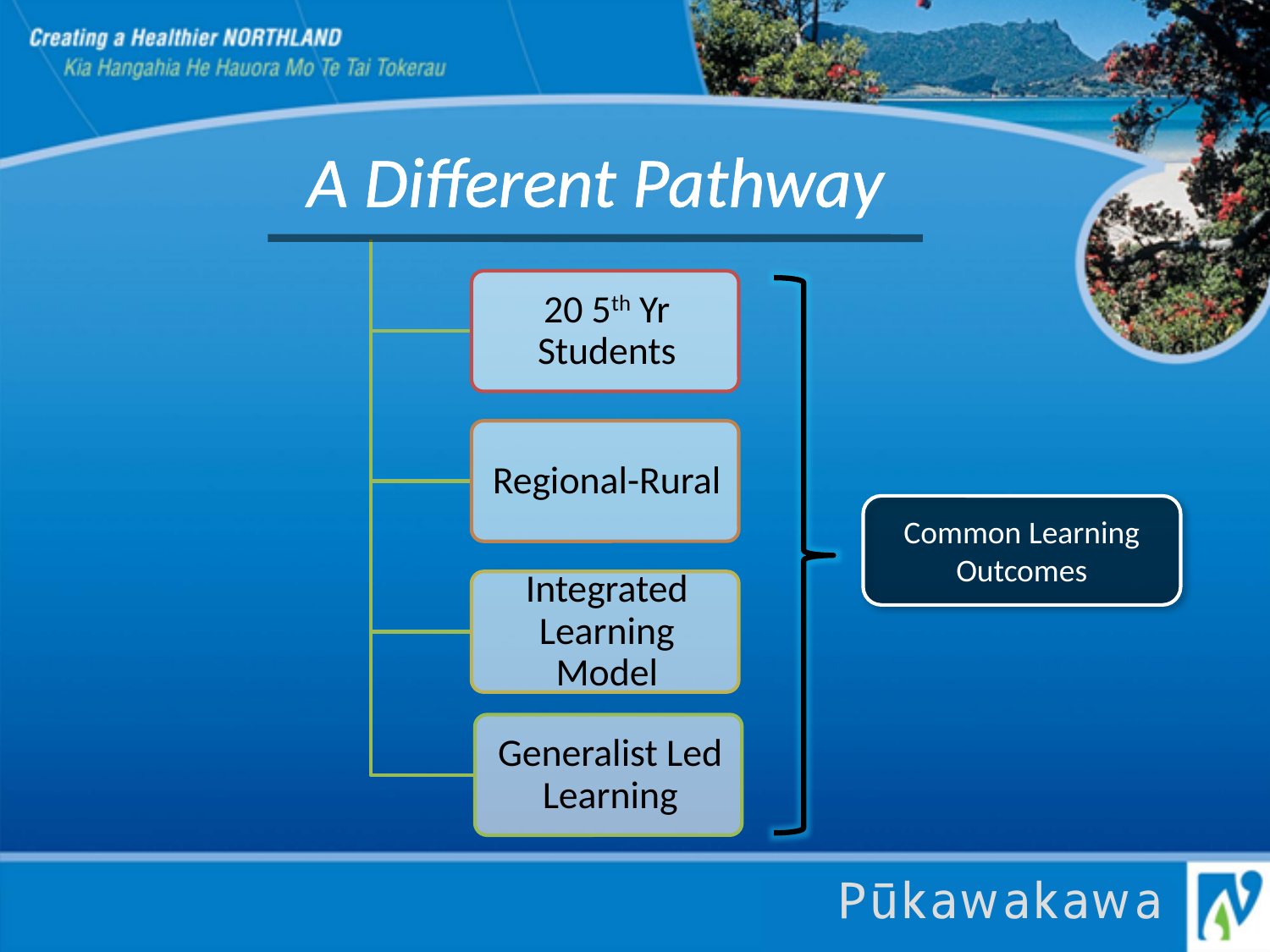

A Different Pathway

20 5th Yr Students
Regional-Rural
Integrated Learning Model
Generalist Led Learning

Common Learning Outcomes
Pūkawakawa